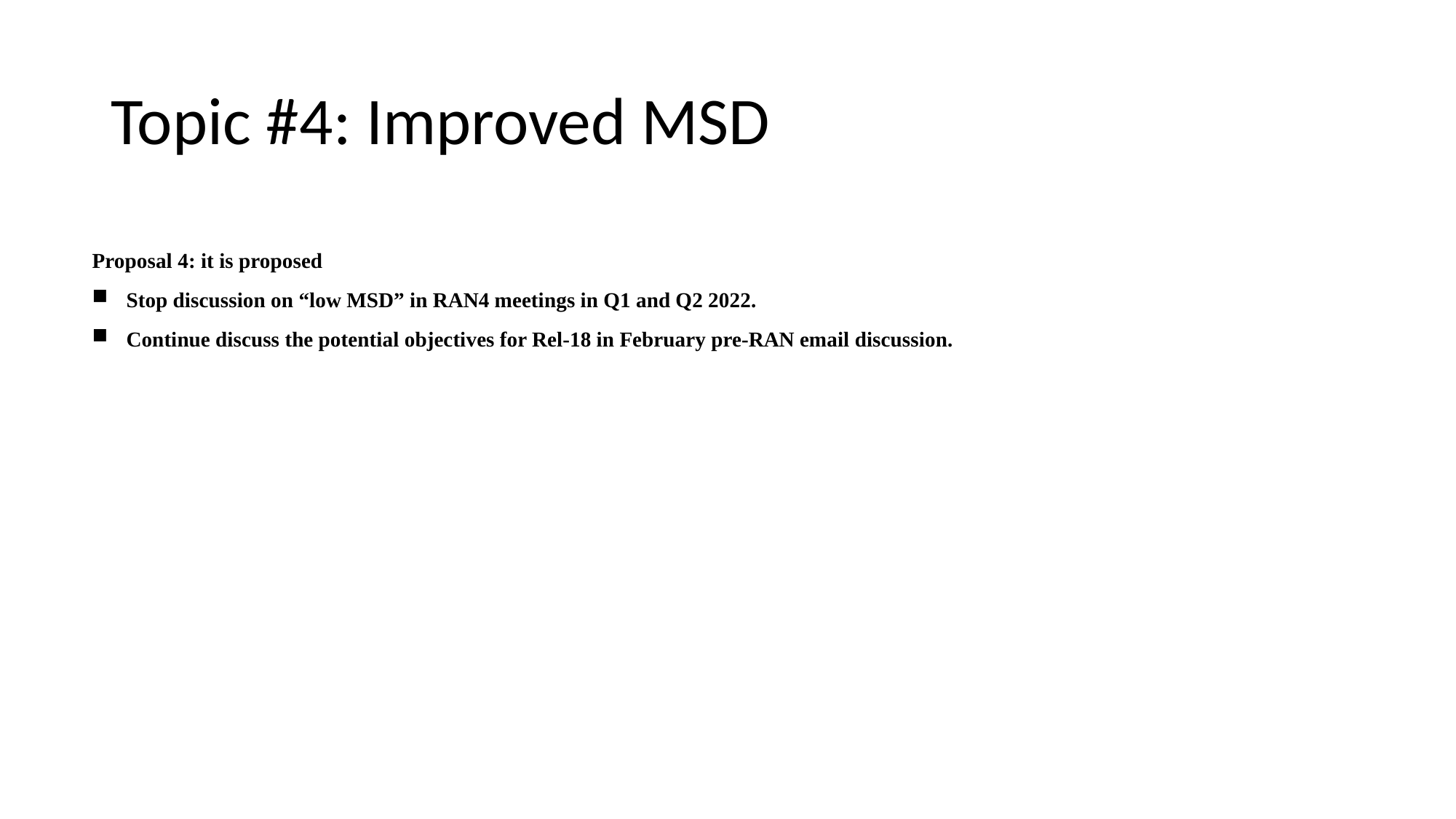

# Topic #4: Improved MSD
Proposal 4: it is proposed
Stop discussion on “low MSD” in RAN4 meetings in Q1 and Q2 2022.
Continue discuss the potential objectives for Rel-18 in February pre-RAN email discussion.